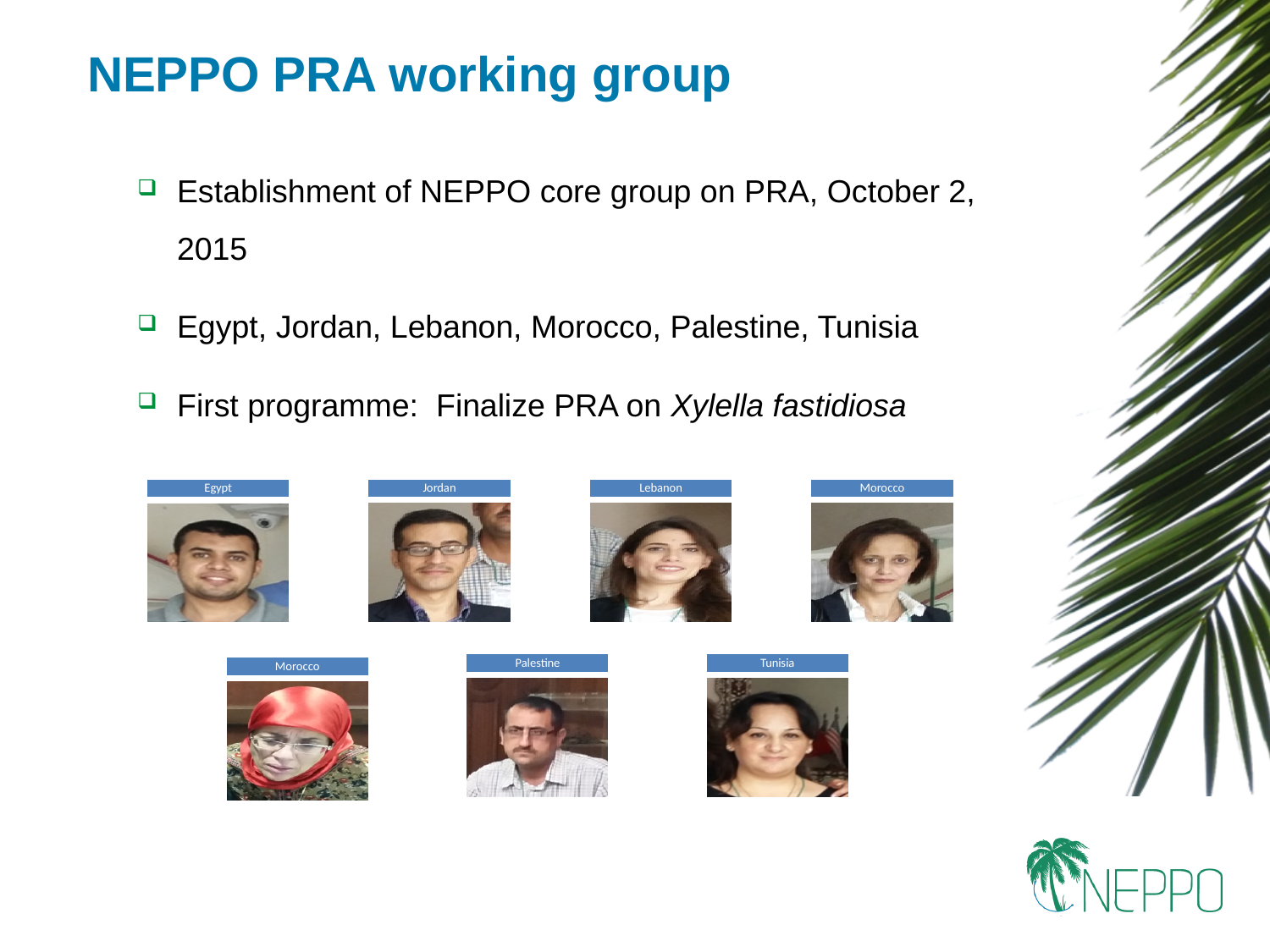

# NEPPO PRA working group
Establishment of NEPPO core group on PRA, October 2, 2015
Egypt, Jordan, Lebanon, Morocco, Palestine, Tunisia
First programme:  Finalize PRA on Xylella fastidiosa
Egypt
Jordan
Lebanon
Morocco
Palestine
Tunisia
Morocco